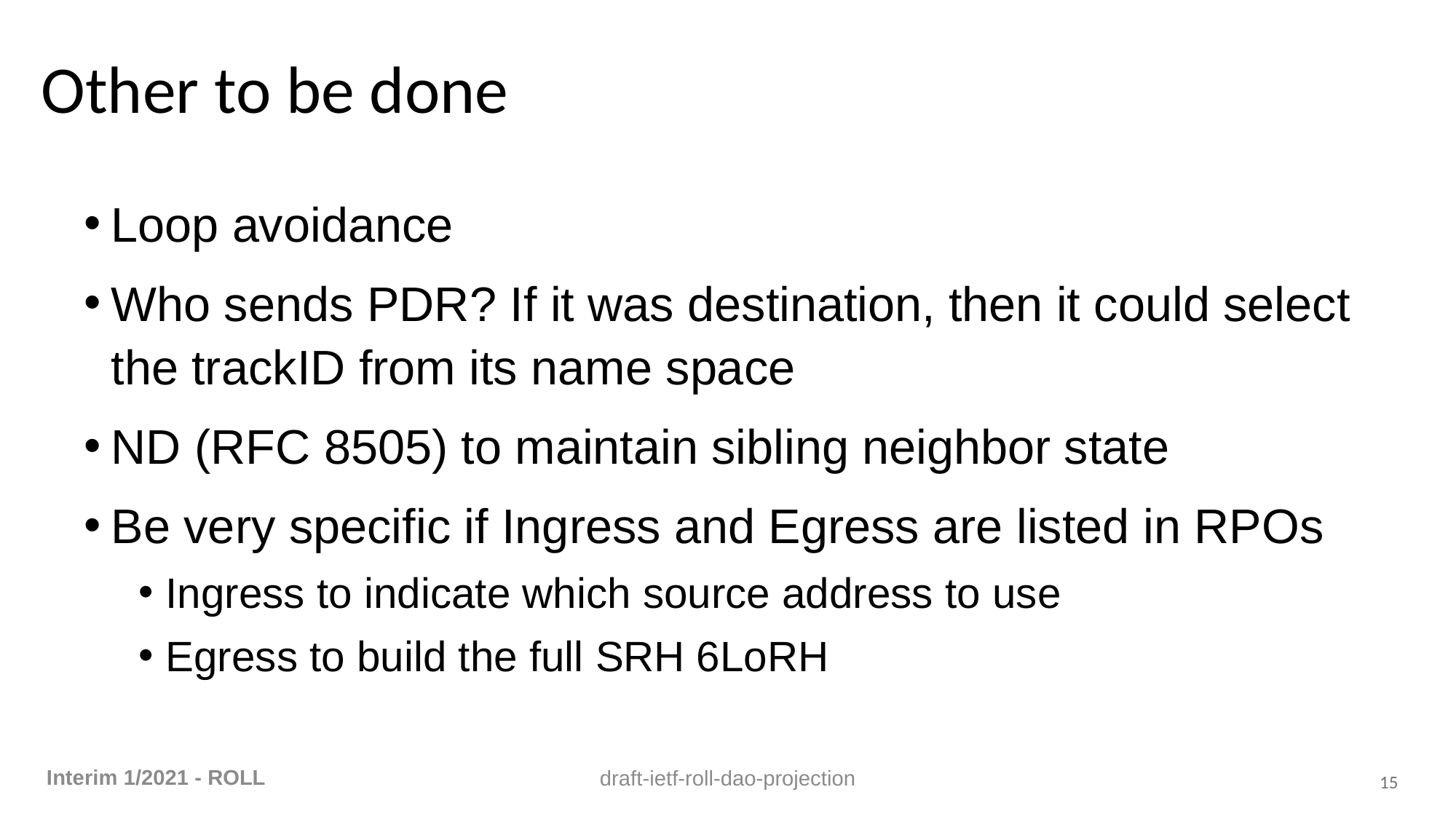

# Other to be done
Loop avoidance
Who sends PDR? If it was destination, then it could select the trackID from its name space
ND (RFC 8505) to maintain sibling neighbor state
Be very specific if Ingress and Egress are listed in RPOs
Ingress to indicate which source address to use
Egress to build the full SRH 6LoRH